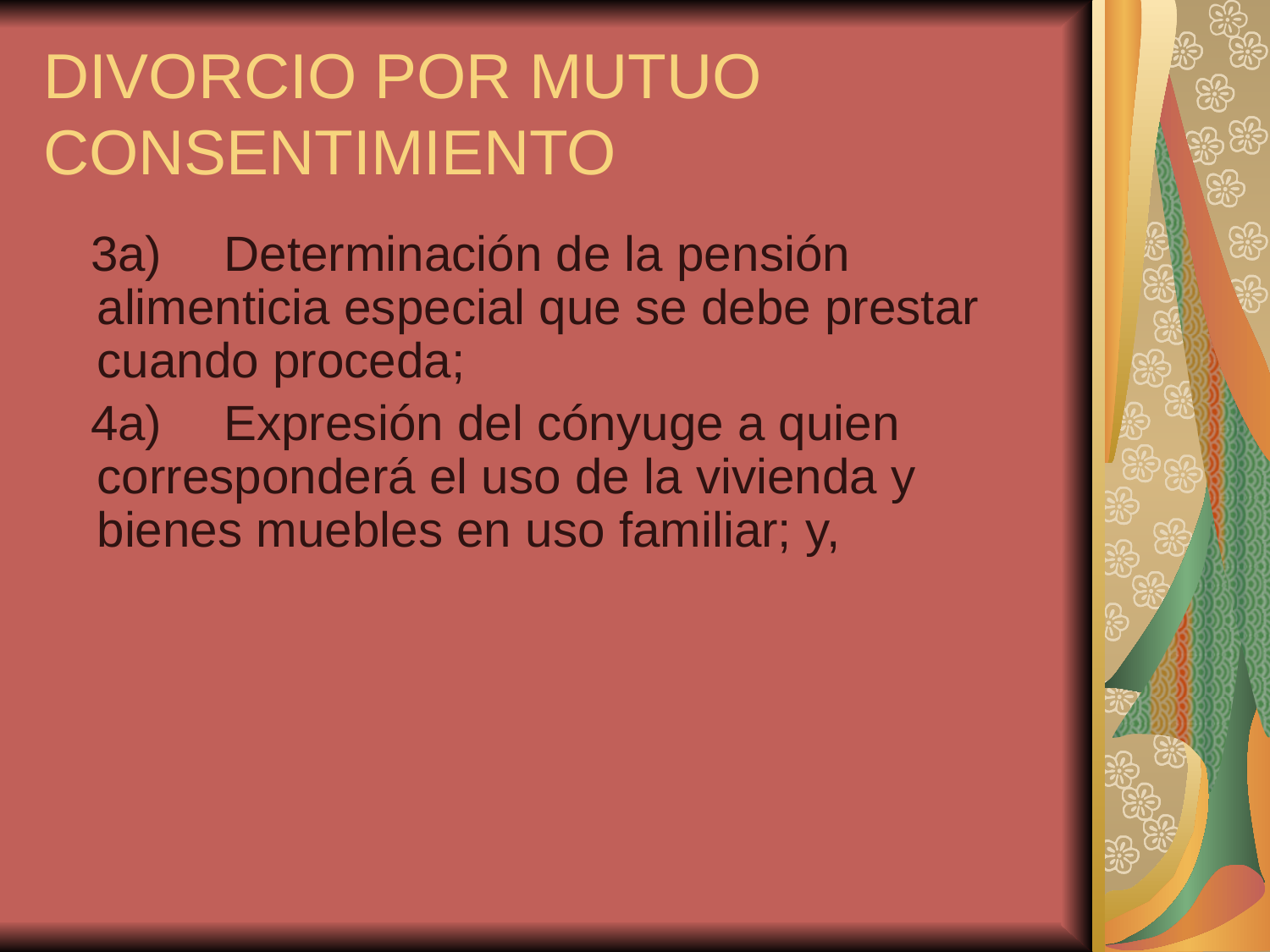

DIVORCIO POR MUTUO CONSENTIMIENTO
   3a)	Determinación de la pensión alimenticia especial que se debe prestar cuando proceda;
   4a)	Expresión del cónyuge a quien corresponderá el uso de la vivienda y bienes muebles en uso familiar; y,